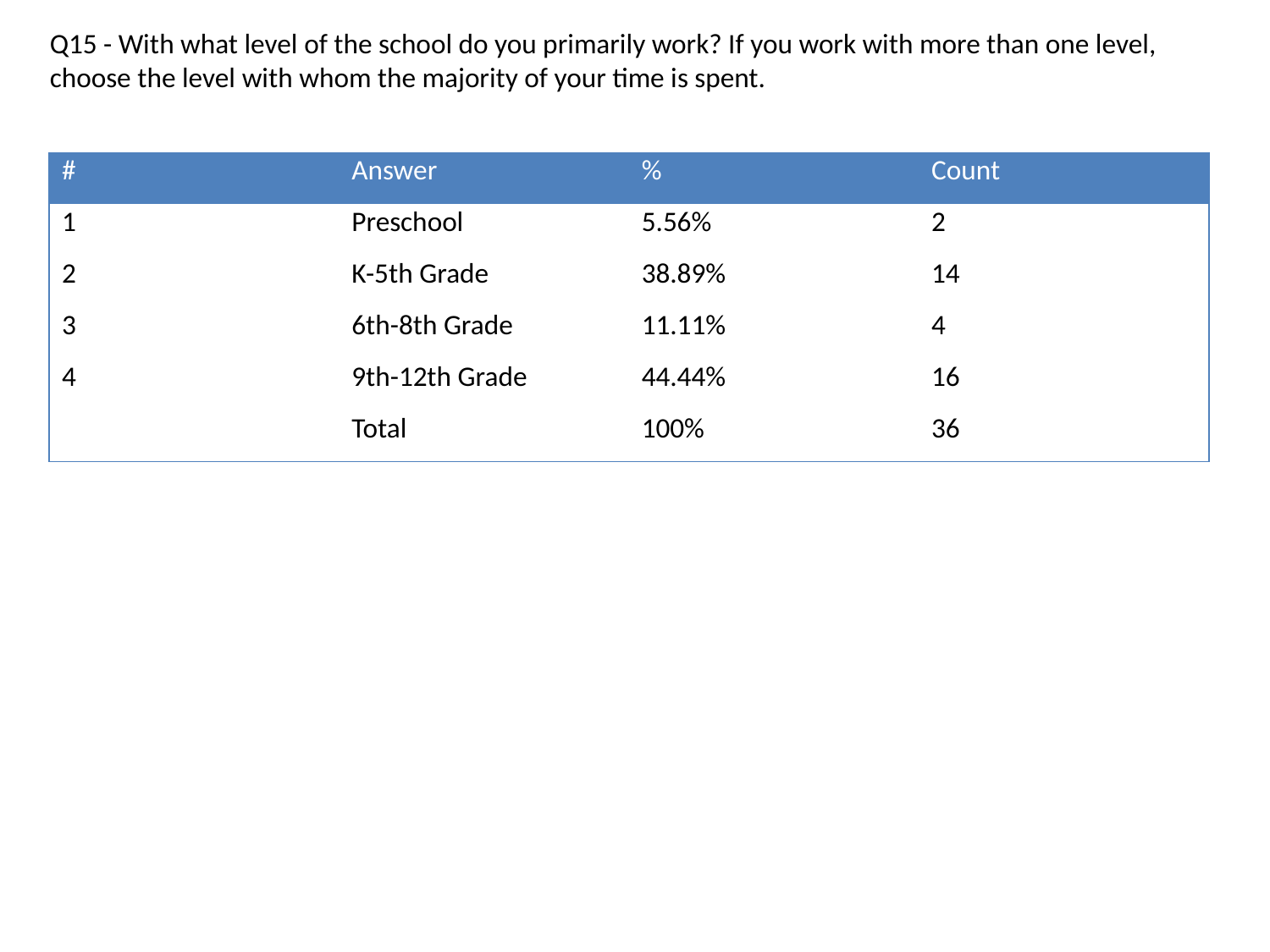

Q15 - With what level of the school do you primarily work? If you work with more than one level, choose the level with whom the majority of your time is spent.
| # | Answer | % | Count |
| --- | --- | --- | --- |
| 1 | Preschool | 5.56% | 2 |
| 2 | K-5th Grade | 38.89% | 14 |
| 3 | 6th-8th Grade | 11.11% | 4 |
| 4 | 9th-12th Grade | 44.44% | 16 |
|  | Total | 100% | 36 |